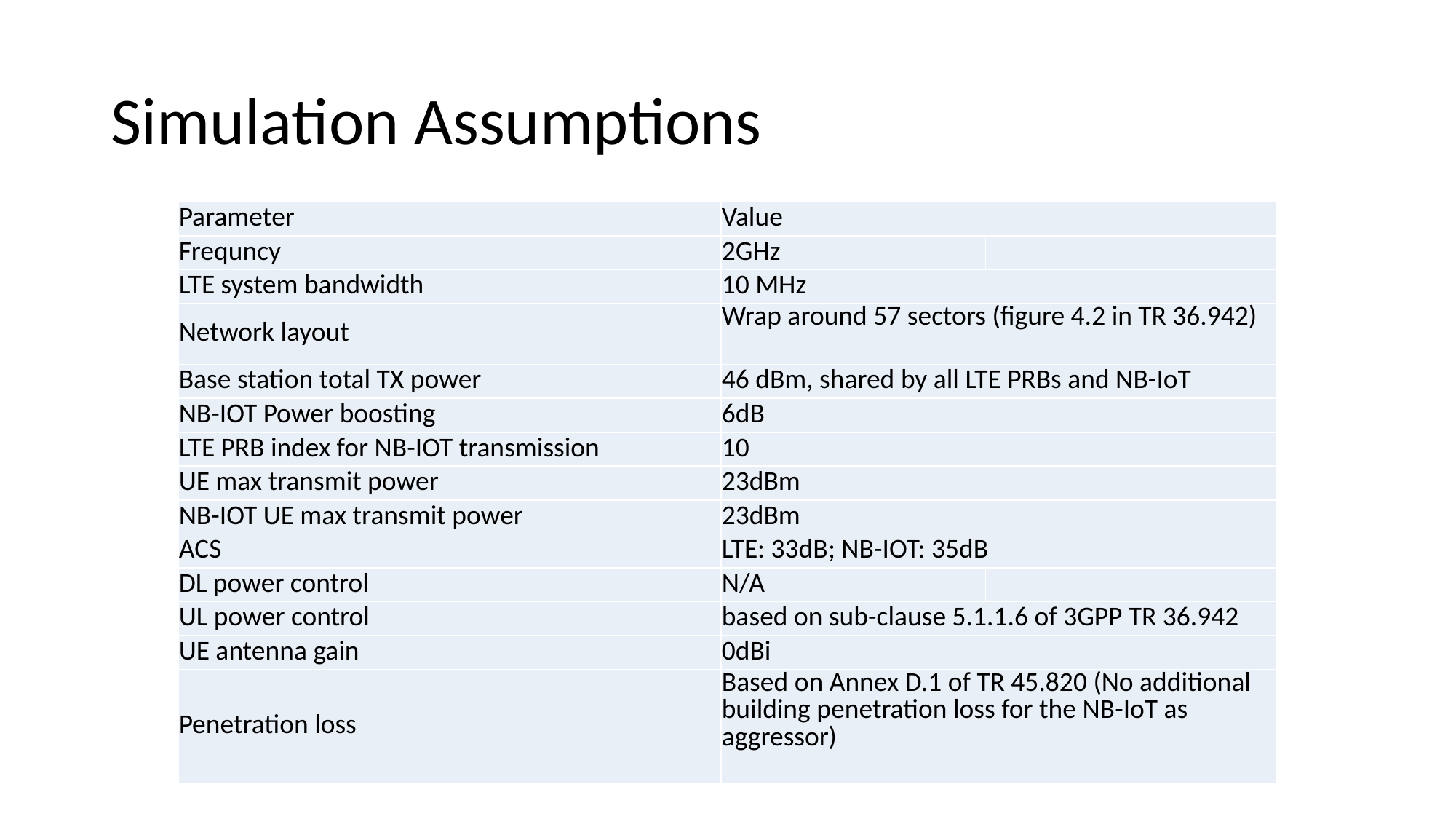

# Simulation Assumptions
| Parameter | Value |  |
| --- | --- | --- |
| Frequncy | 2GHz |  |
| LTE system bandwidth | 10 MHz |  |
| Network layout | Wrap around 57 sectors (figure 4.2 in TR 36.942) |  |
| Base station total TX power | 46 dBm, shared by all LTE PRBs and NB-IoT |  |
| NB-IOT Power boosting | 6dB |  |
| LTE PRB index for NB-IOT transmission | 10 |  |
| UE max transmit power | 23dBm |  |
| NB-IOT UE max transmit power | 23dBm |  |
| ACS | LTE: 33dB; NB-IOT: 35dB |  |
| DL power control | N/A |  |
| UL power control | based on sub-clause 5.1.1.6 of 3GPP TR 36.942 |  |
| UE antenna gain | 0dBi |  |
| Penetration loss | Based on Annex D.1 of TR 45.820 (No additional building penetration loss for the NB-IoT as aggressor) |  |